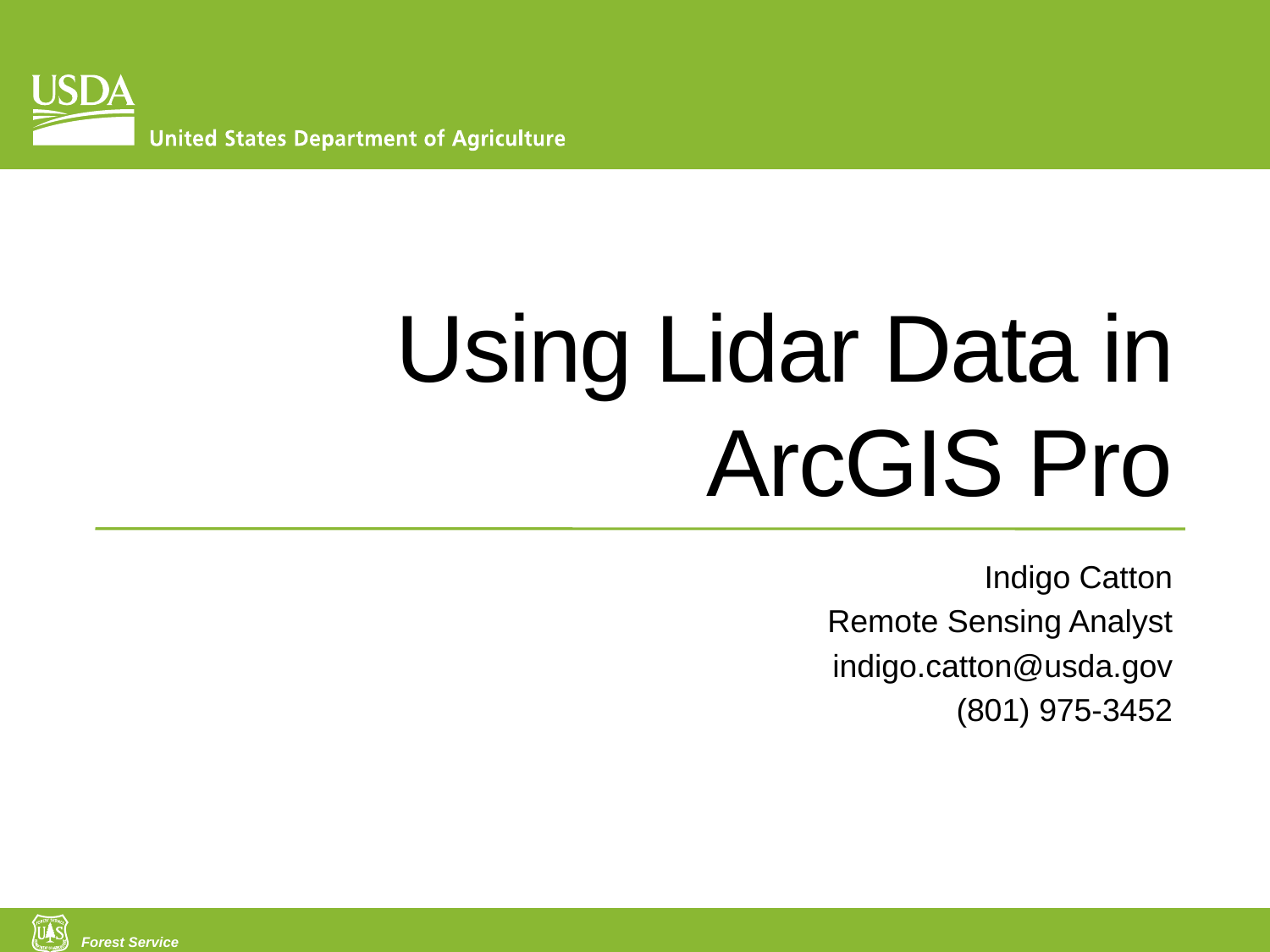

# Using Lidar Data in ArcGIS Pro
Indigo Catton
Remote Sensing Analyst
indigo.catton@usda.gov
(801) 975-3452